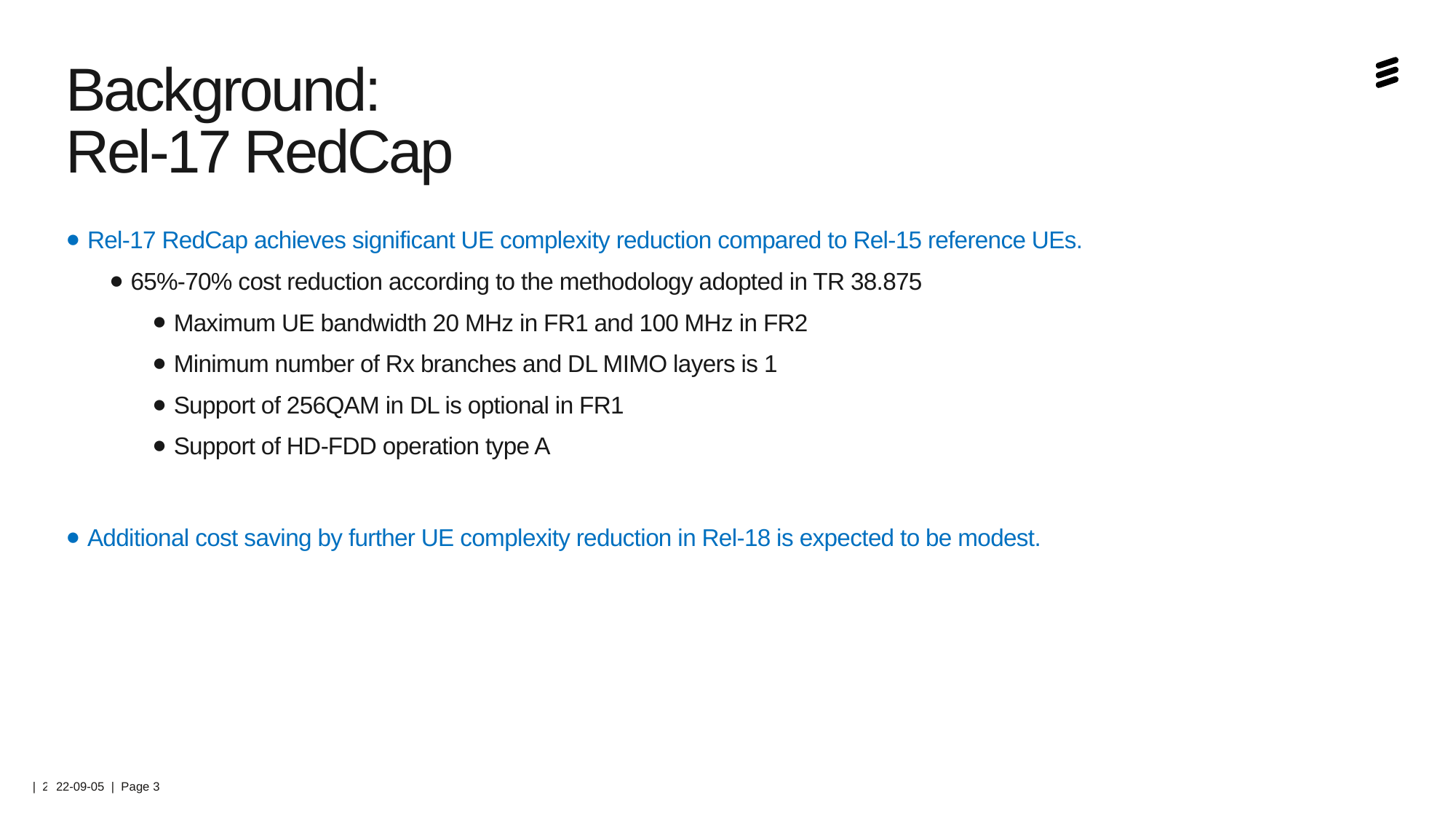

# Background: Rel-17 RedCap
Rel-17 RedCap achieves significant UE complexity reduction compared to Rel-15 reference UEs.
65%-70% cost reduction according to the methodology adopted in TR 38.875
Maximum UE bandwidth 20 MHz in FR1 and 100 MHz in FR2
Minimum number of Rx branches and DL MIMO layers is 1
Support of 256QAM in DL is optional in FR1
Support of HD-FDD operation type A

Additional cost saving by further UE complexity reduction in Rel-18 is expected to be modest.